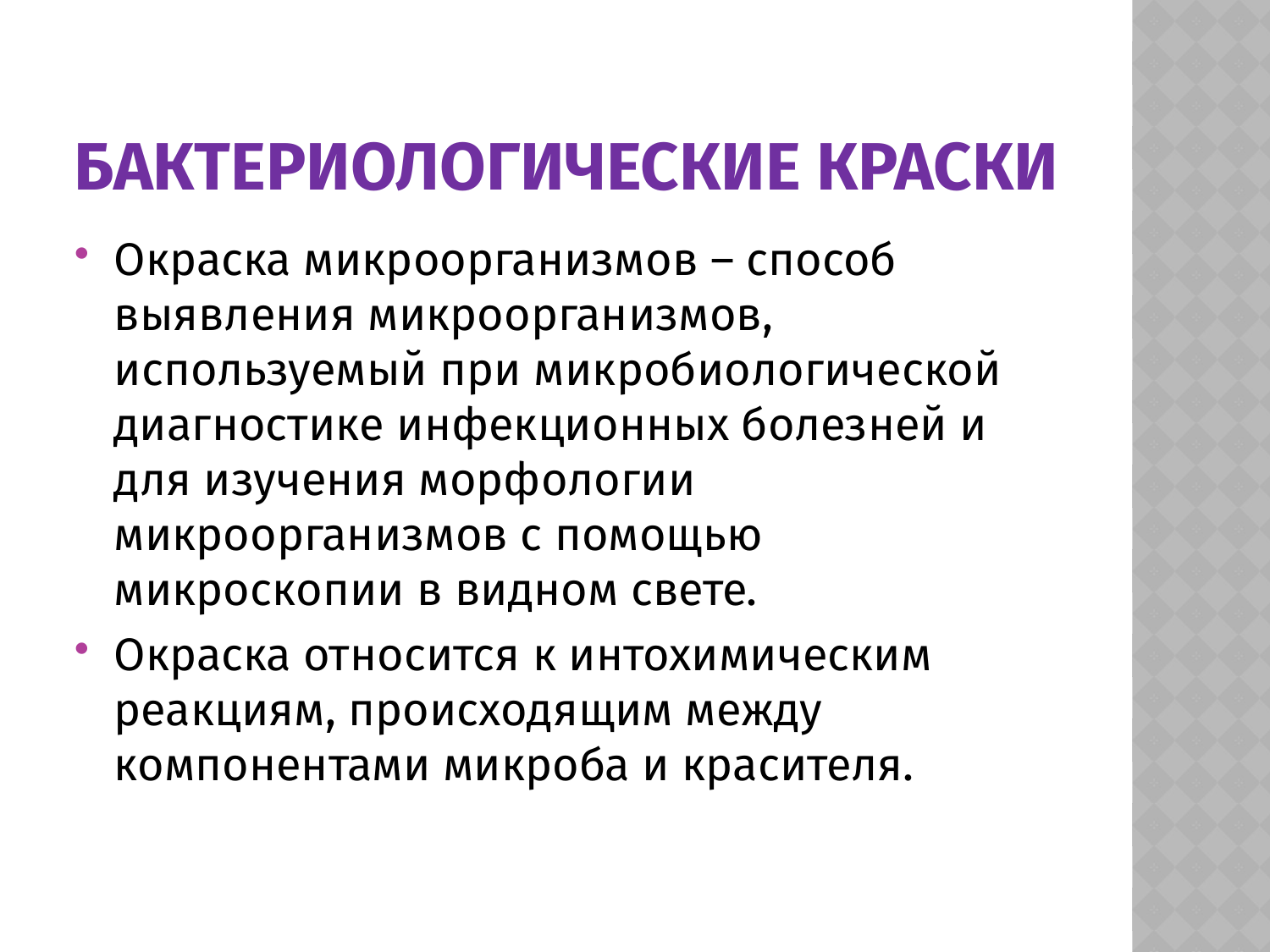

# Бактериологические краски
Окраска микроорганизмов – способ выявления микроорганизмов, используемый при микробиологической диагностике инфекционных болезней и для изучения морфологии микроорганизмов с помощью микроскопии в видном свете.
Окраска относится к интохимическим реакциям, происходящим между компонентами микроба и красителя.